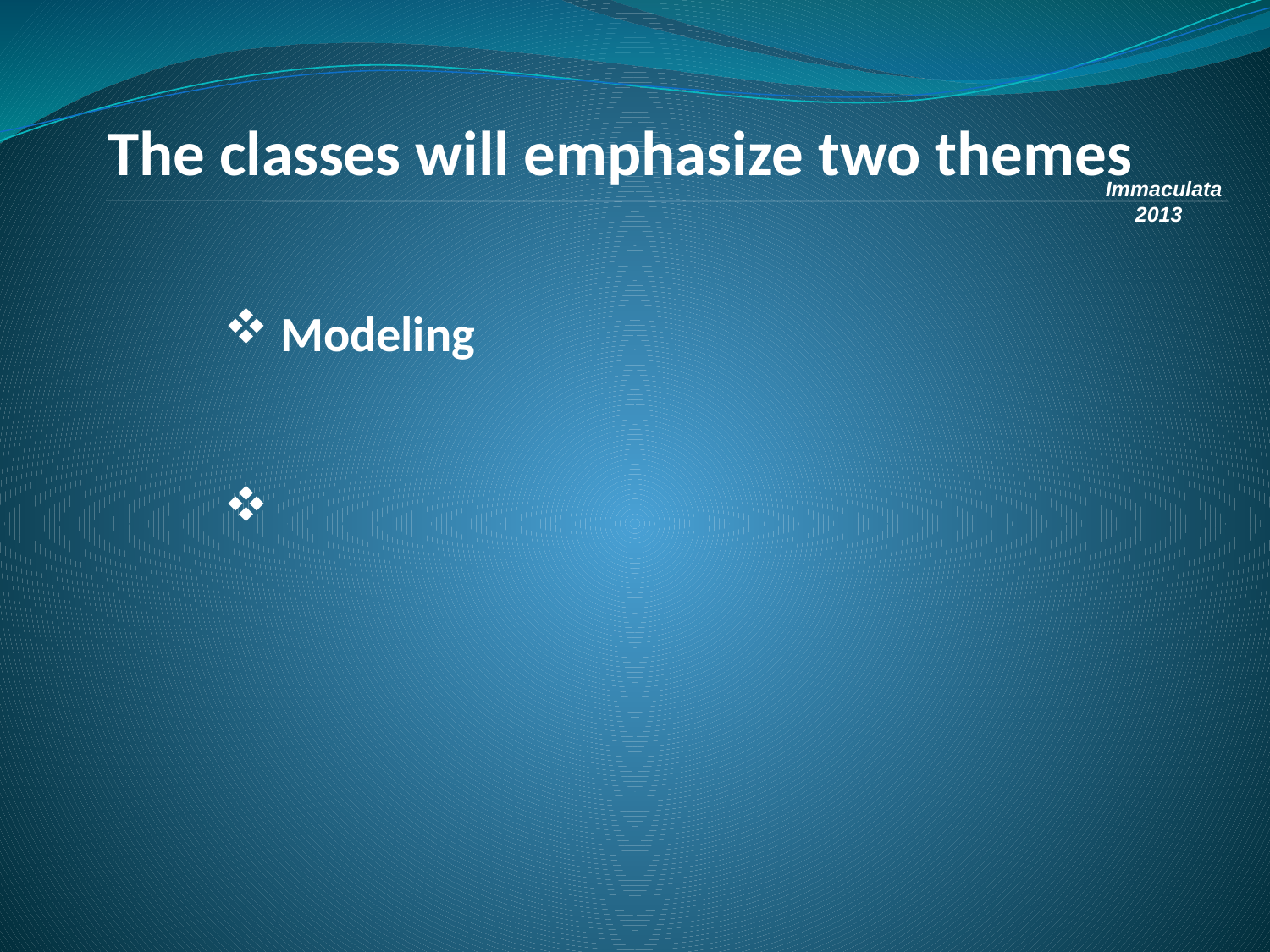

The classes will emphasize two themes
Immaculata
     2013

 Modeling